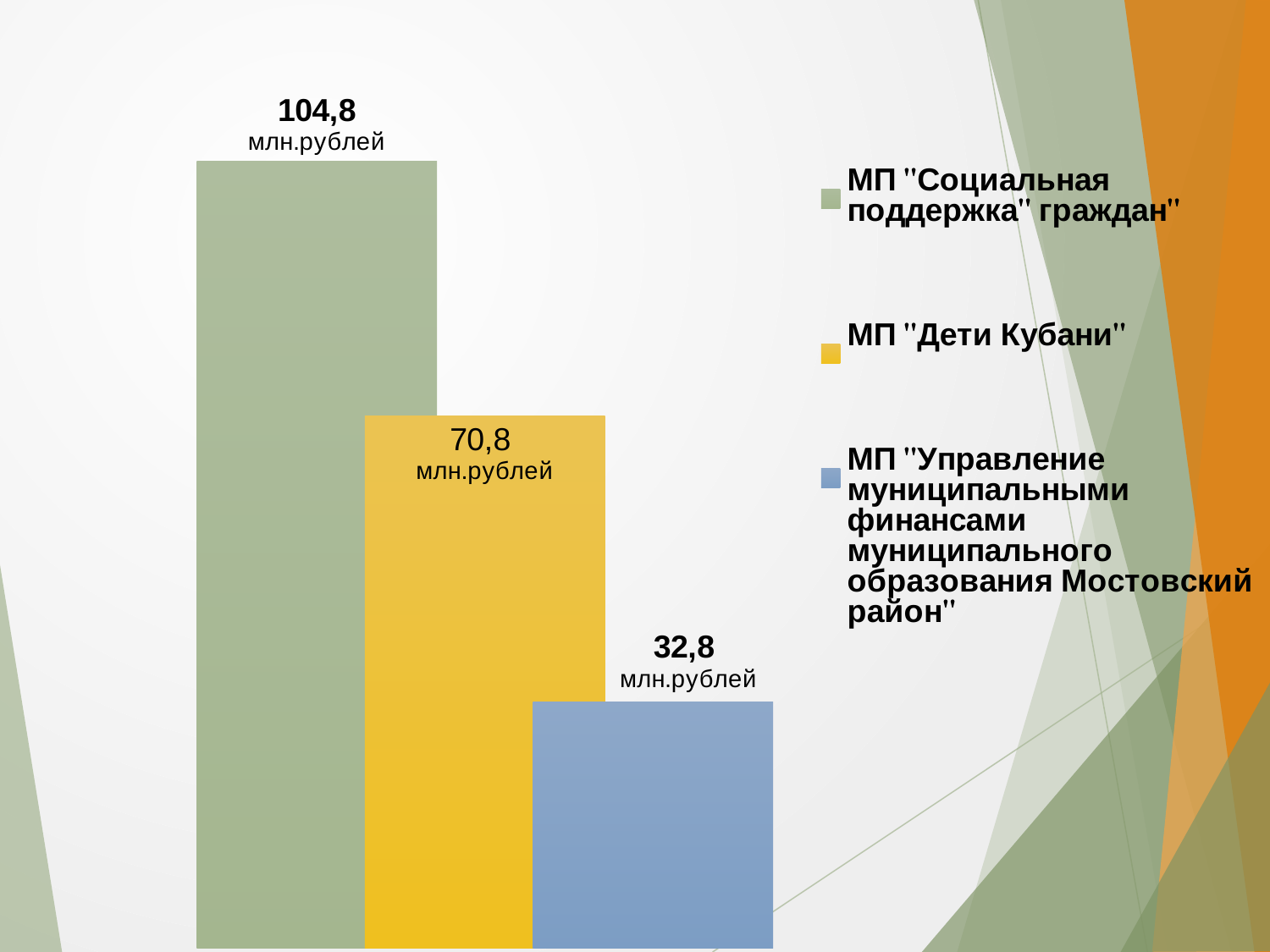

### Chart

| Category | МП "Социальная поддержка" граждан" | МП "Дети Кубани" | МП "Управление муниципальными финансами муниципального образования Мостовский район" |
|---|---|---|---|
|  | 104.8 | 70.8 | 32.8 |
#